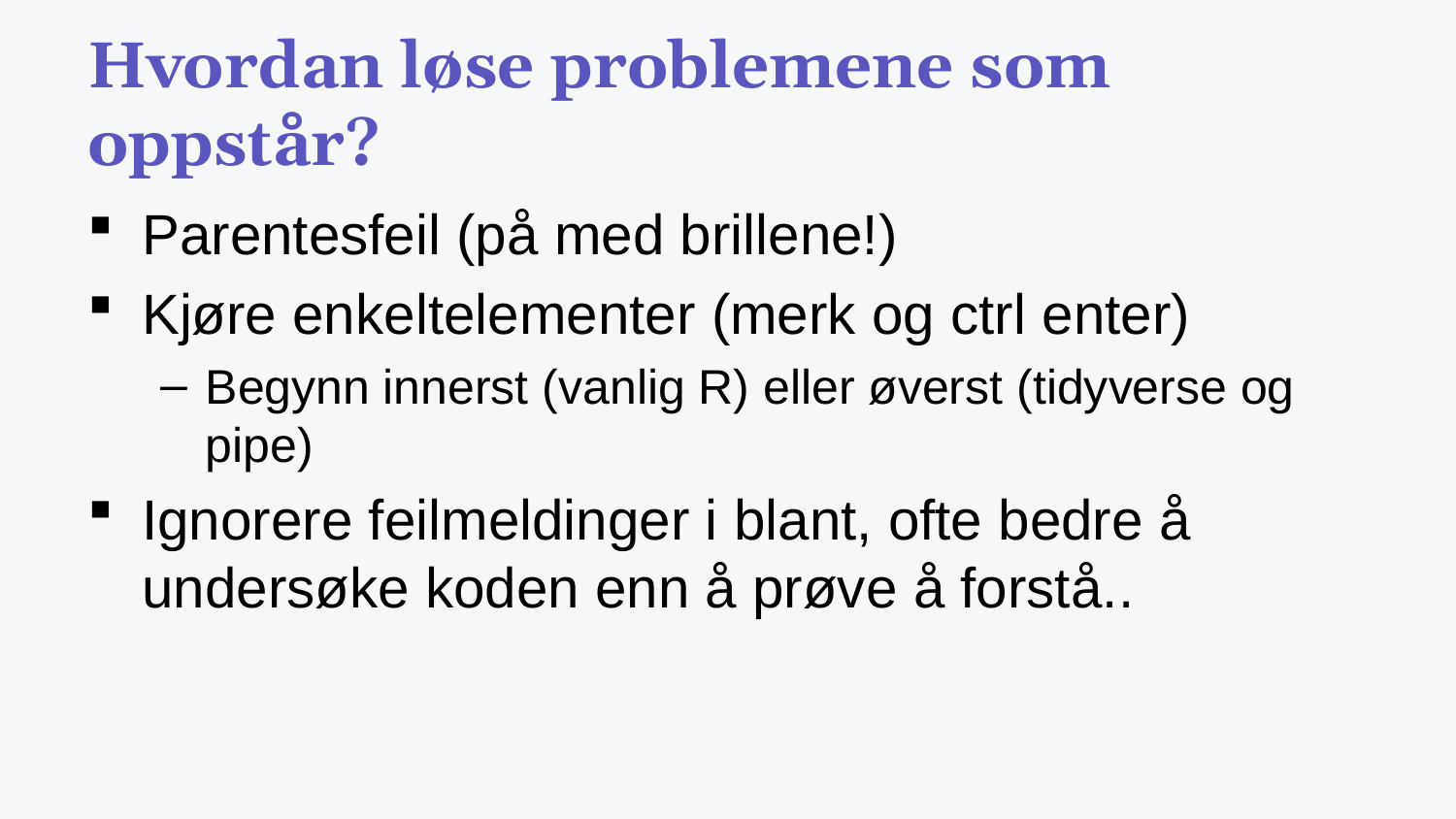

# Hvordan løse problemene som oppstår?
Parentesfeil (på med brillene!)
Kjøre enkeltelementer (merk og ctrl enter)
Begynn innerst (vanlig R) eller øverst (tidyverse og pipe)
Ignorere feilmeldinger i blant, ofte bedre å undersøke koden enn å prøve å forstå..